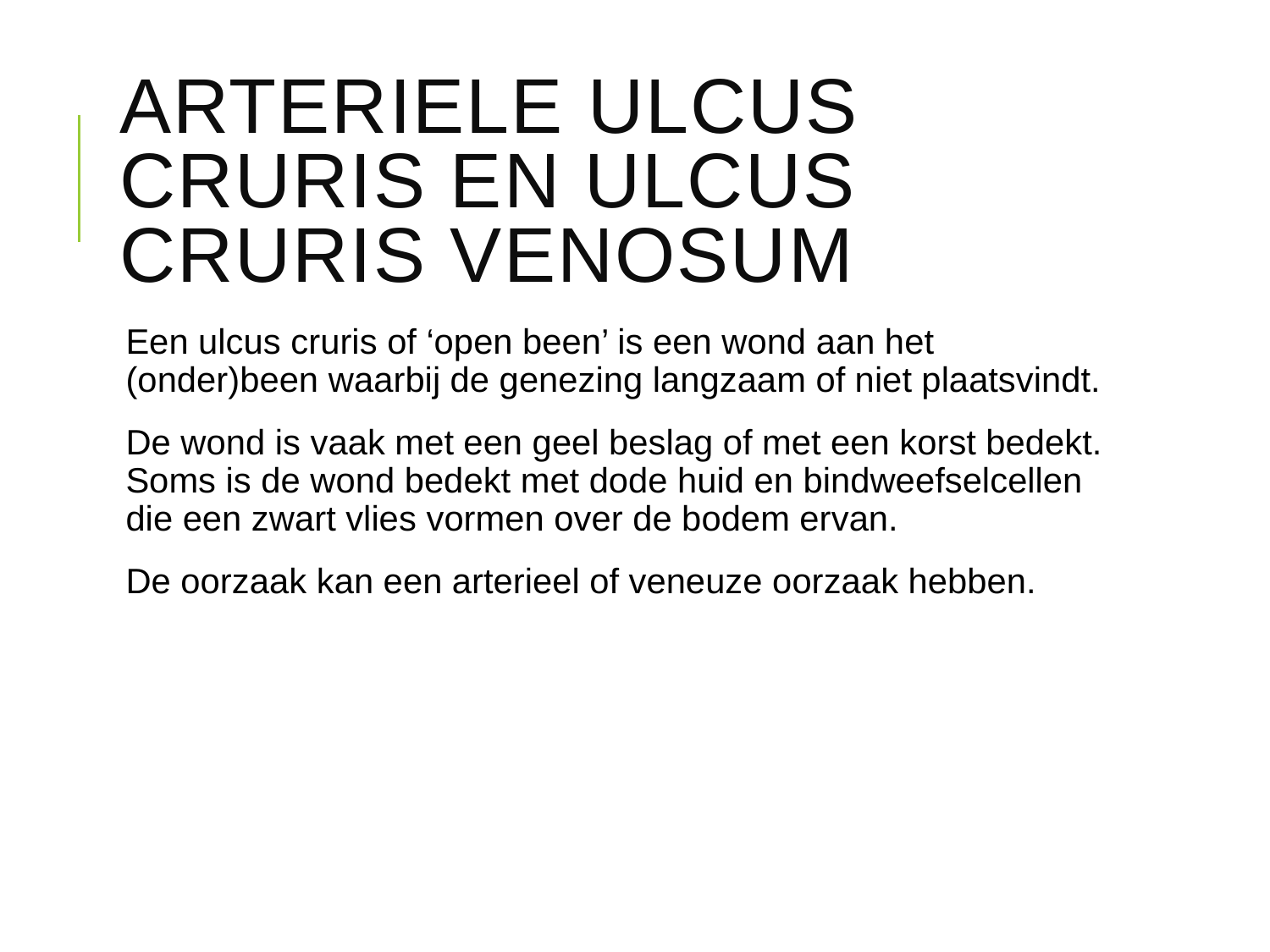

# Arteriele Ulcus cruris en Ulcus cruris venosum
Een ulcus cruris of ‘open been’ is een wond aan het (onder)been waarbij de genezing langzaam of niet plaatsvindt.
De wond is vaak met een geel beslag of met een korst bedekt. Soms is de wond bedekt met dode huid en bindweefselcellen die een zwart vlies vormen over de bodem ervan.
De oorzaak kan een arterieel of veneuze oorzaak hebben.